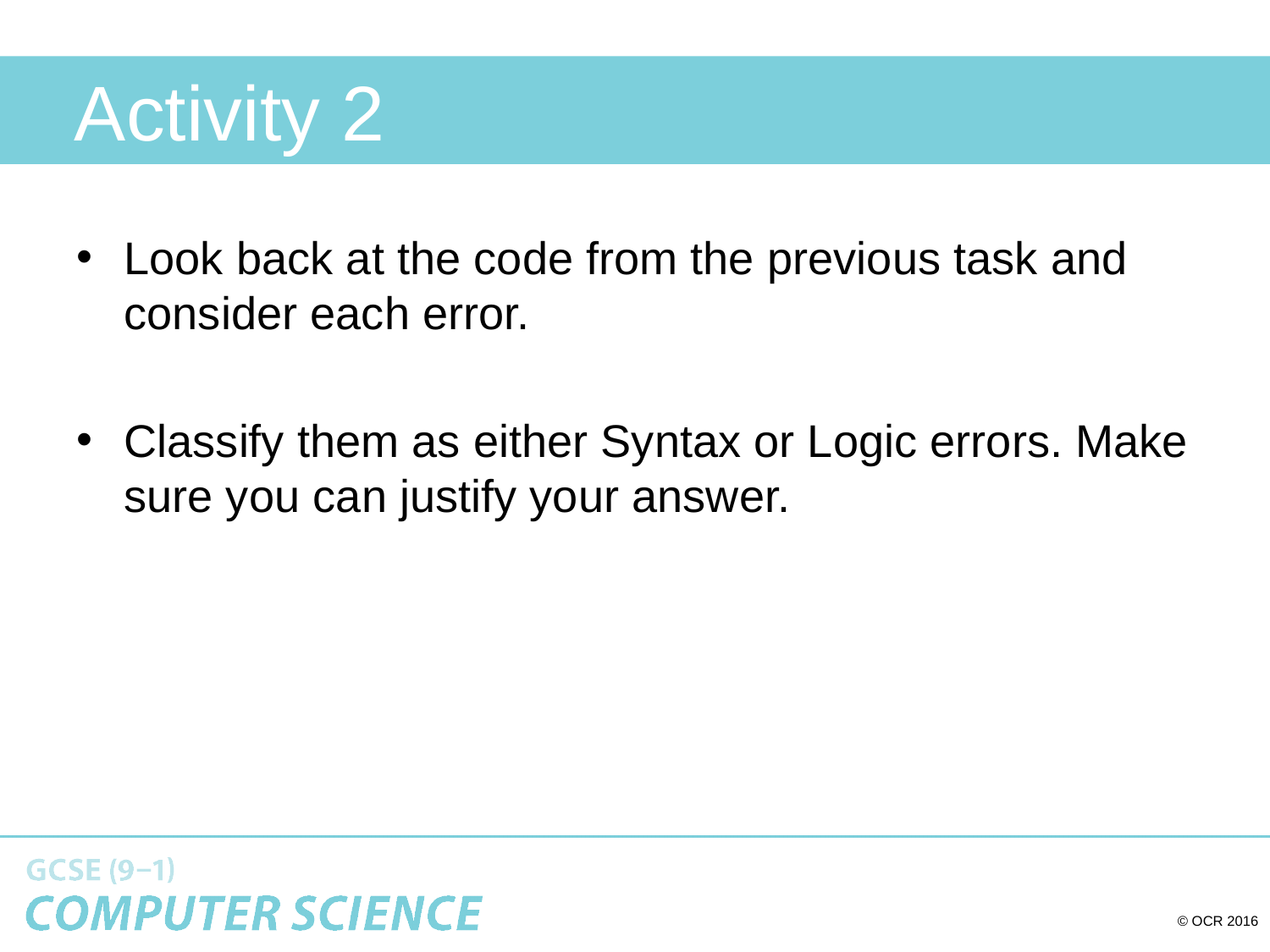

# Activity 2
Look back at the code from the previous task and consider each error.

Classify them as either Syntax or Logic errors. Make sure you can justify your answer.